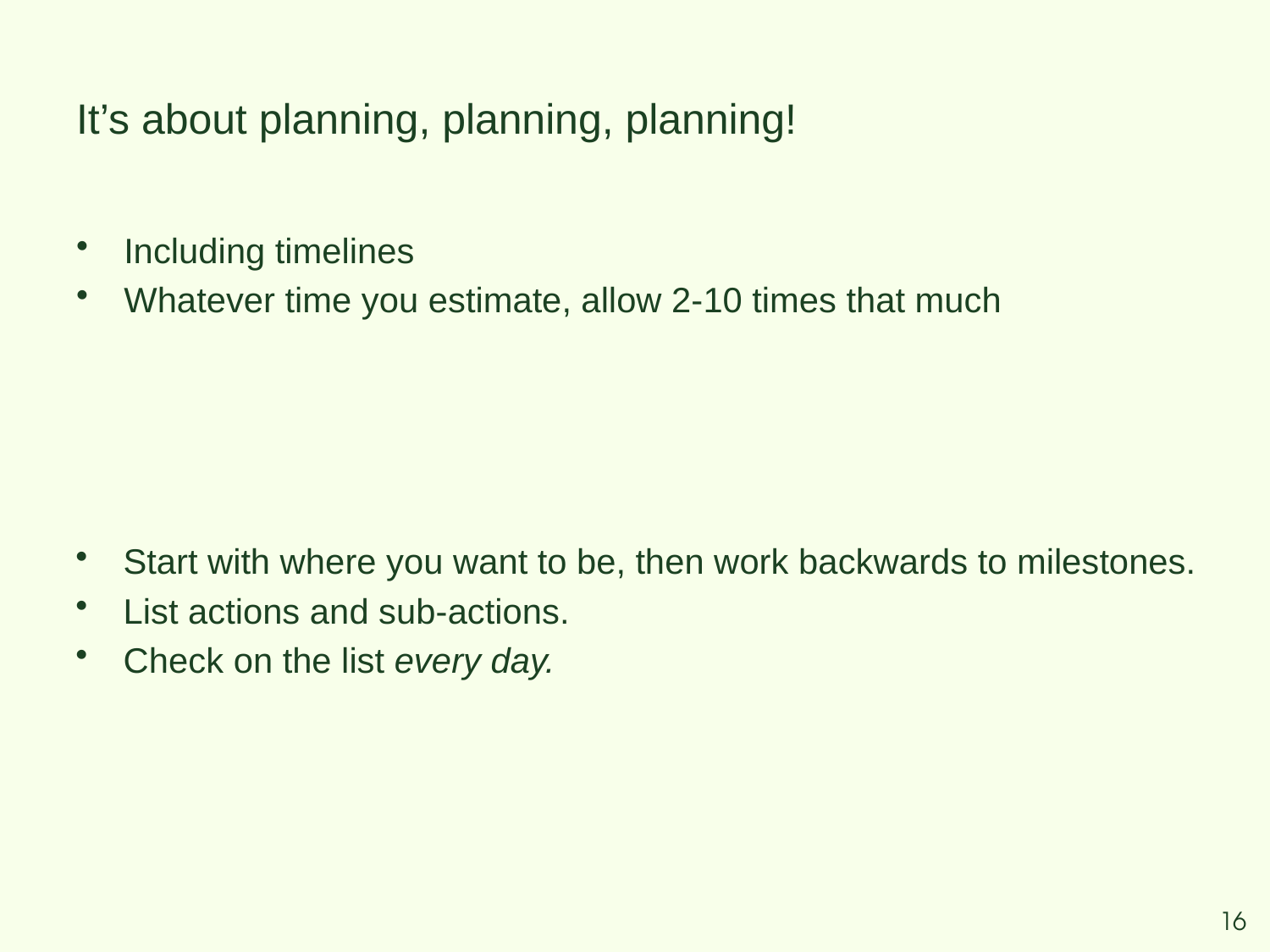

# It’s about planning, planning, planning!
Including timelines
Whatever time you estimate, allow 2-10 times that much
Start with where you want to be, then work backwards to milestones.
List actions and sub-actions.
Check on the list every day.
16